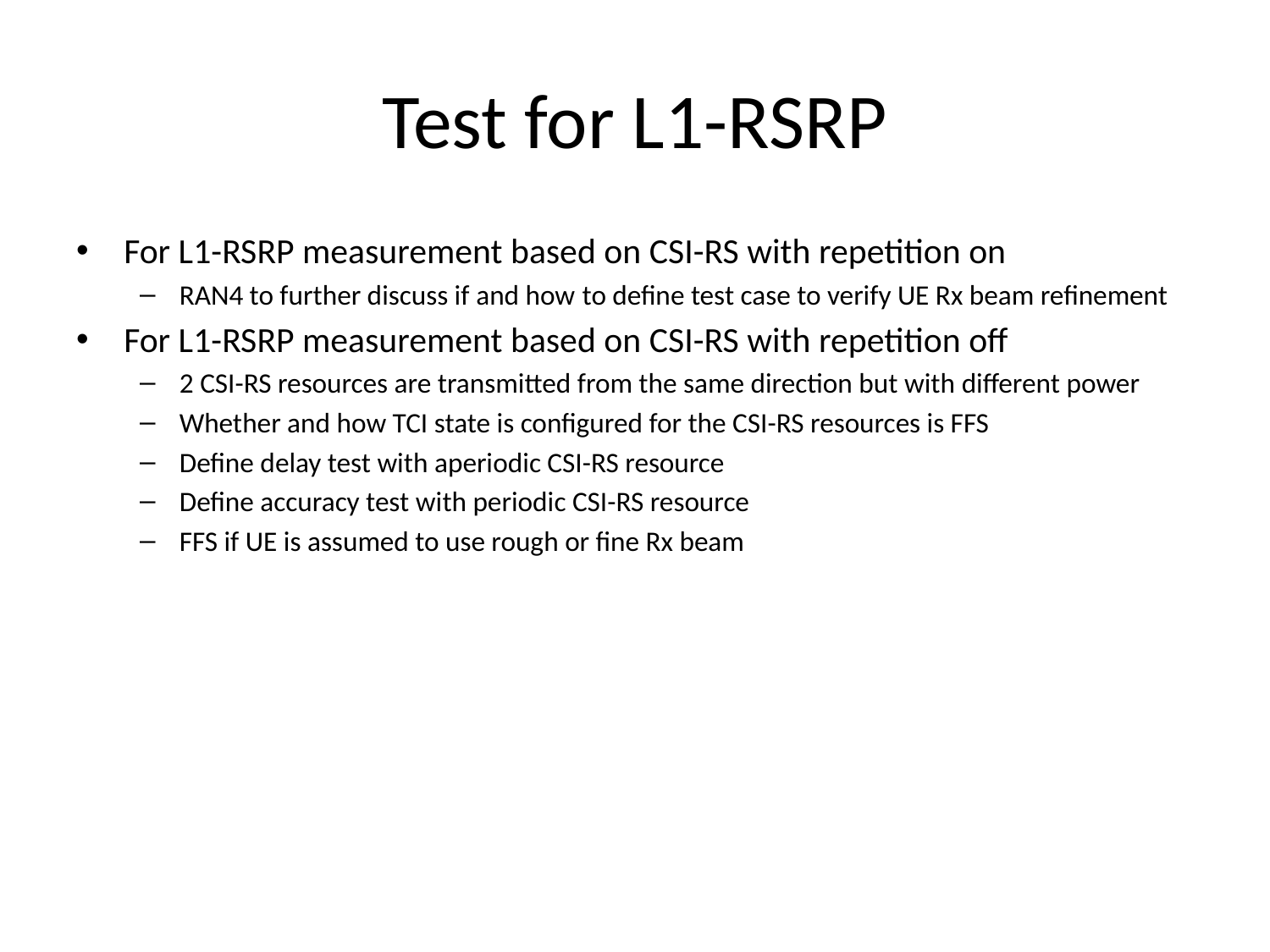

# Test for L1-RSRP
For L1-RSRP measurement based on CSI-RS with repetition on
RAN4 to further discuss if and how to define test case to verify UE Rx beam refinement
For L1-RSRP measurement based on CSI-RS with repetition off
2 CSI-RS resources are transmitted from the same direction but with different power
Whether and how TCI state is configured for the CSI-RS resources is FFS
Define delay test with aperiodic CSI-RS resource
Define accuracy test with periodic CSI-RS resource
FFS if UE is assumed to use rough or fine Rx beam